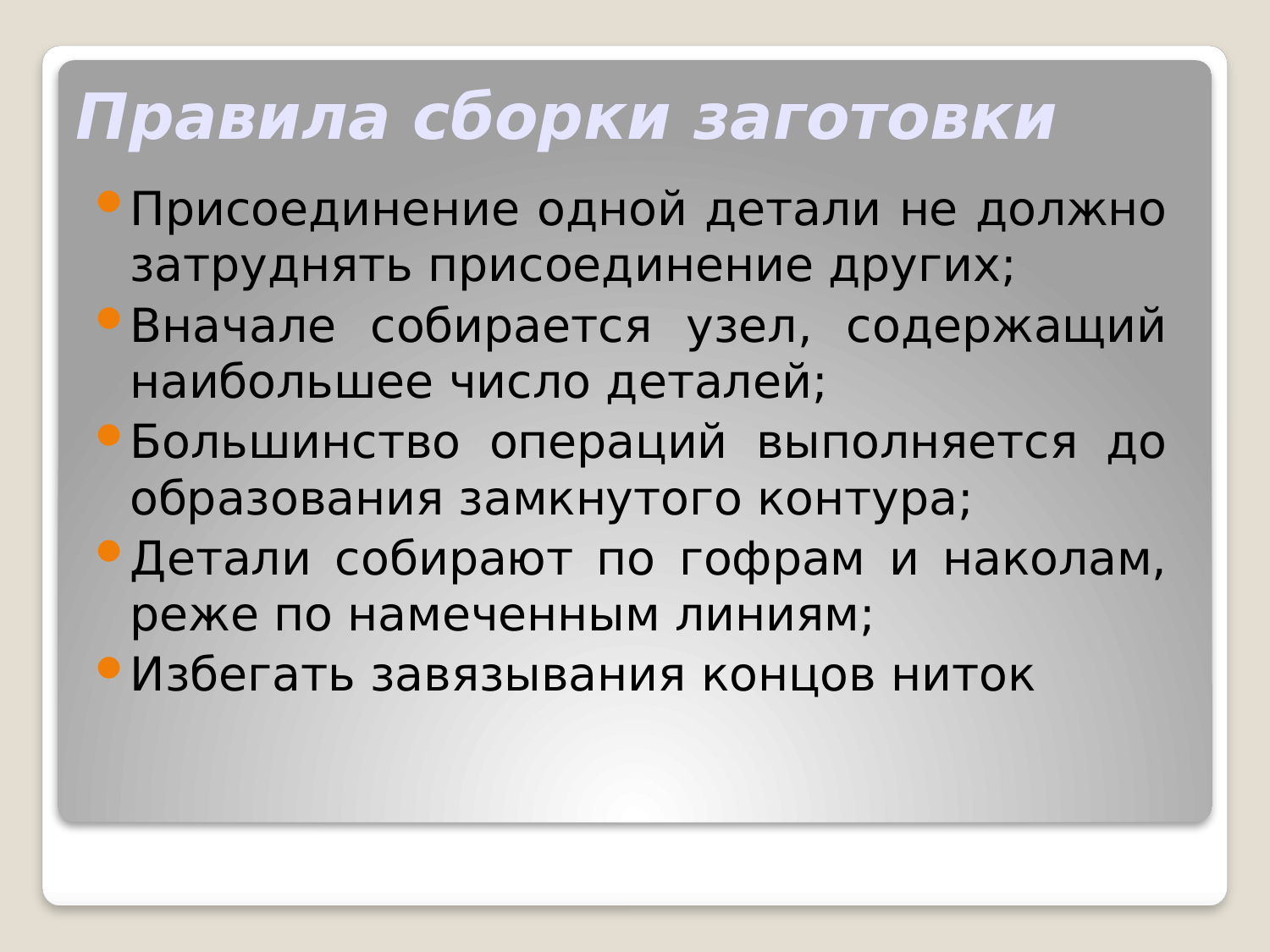

# Правила сборки заготовки
Присоединение одной детали не должно затруднять присоединение других;
Вначале собирается узел, содержащий наибольшее число деталей;
Большинство операций выполняется до образования замкнутого контура;
Детали собирают по гофрам и наколам, реже по намеченным линиям;
Избегать завязывания концов ниток